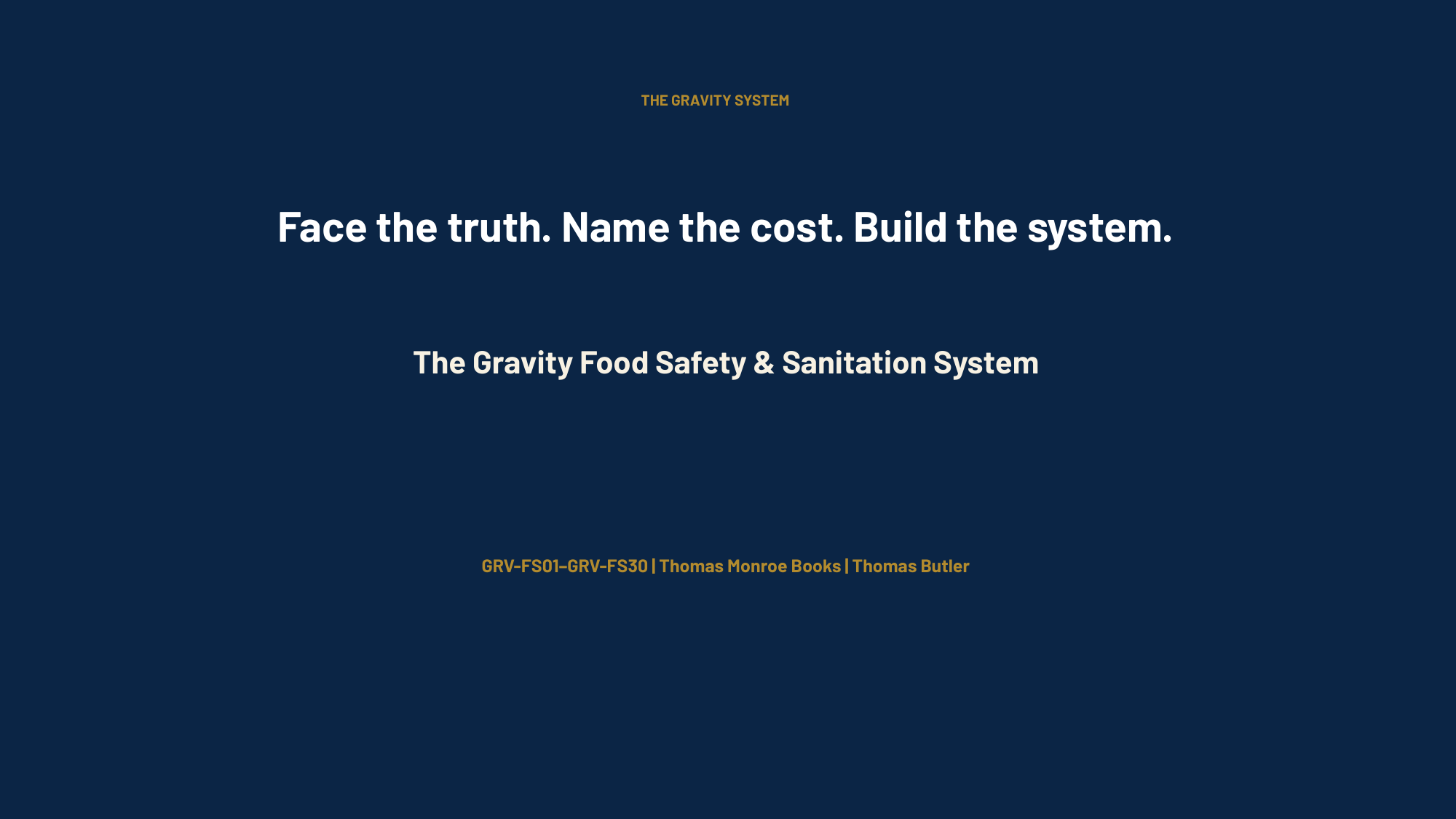

THE GRAVITY SYSTEM
Face the truth. Name the cost. Build the system.
The Gravity Food Safety & Sanitation System
GRV-FS01–GRV-FS30 | Thomas Monroe Books | Thomas Butler